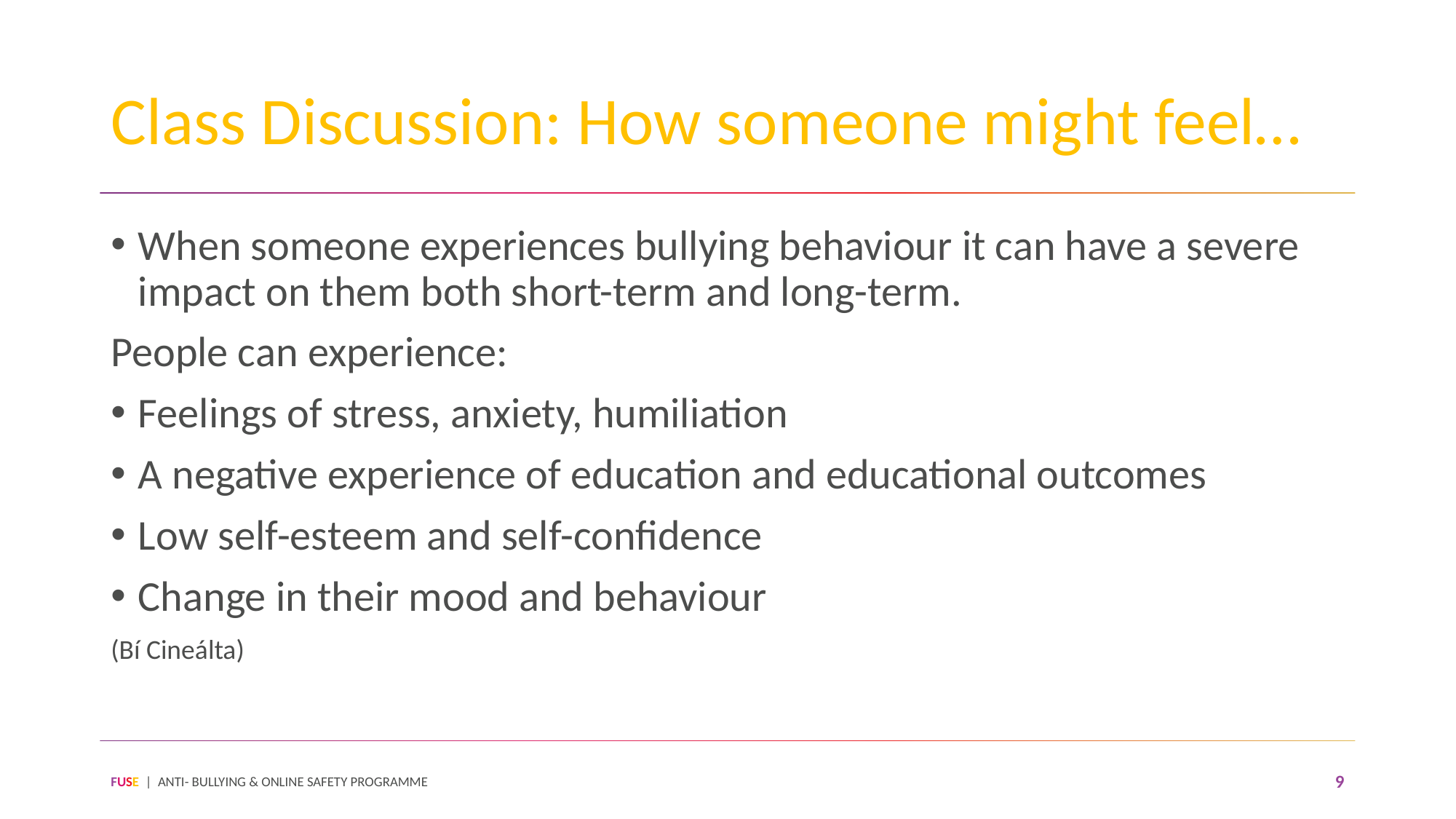

# Class Discussion: How someone might feel…
When someone experiences bullying behaviour it can have a severe impact on them both short-term and long-term.
People can experience:
Feelings of stress, anxiety, humiliation
A negative experience of education and educational outcomes
Low self-esteem and self-confidence
Change in their mood and behaviour
(Bí Cineálta)

FUSE  |  ANTI- BULLYING & ONLINE SAFETY PROGRAMME
9